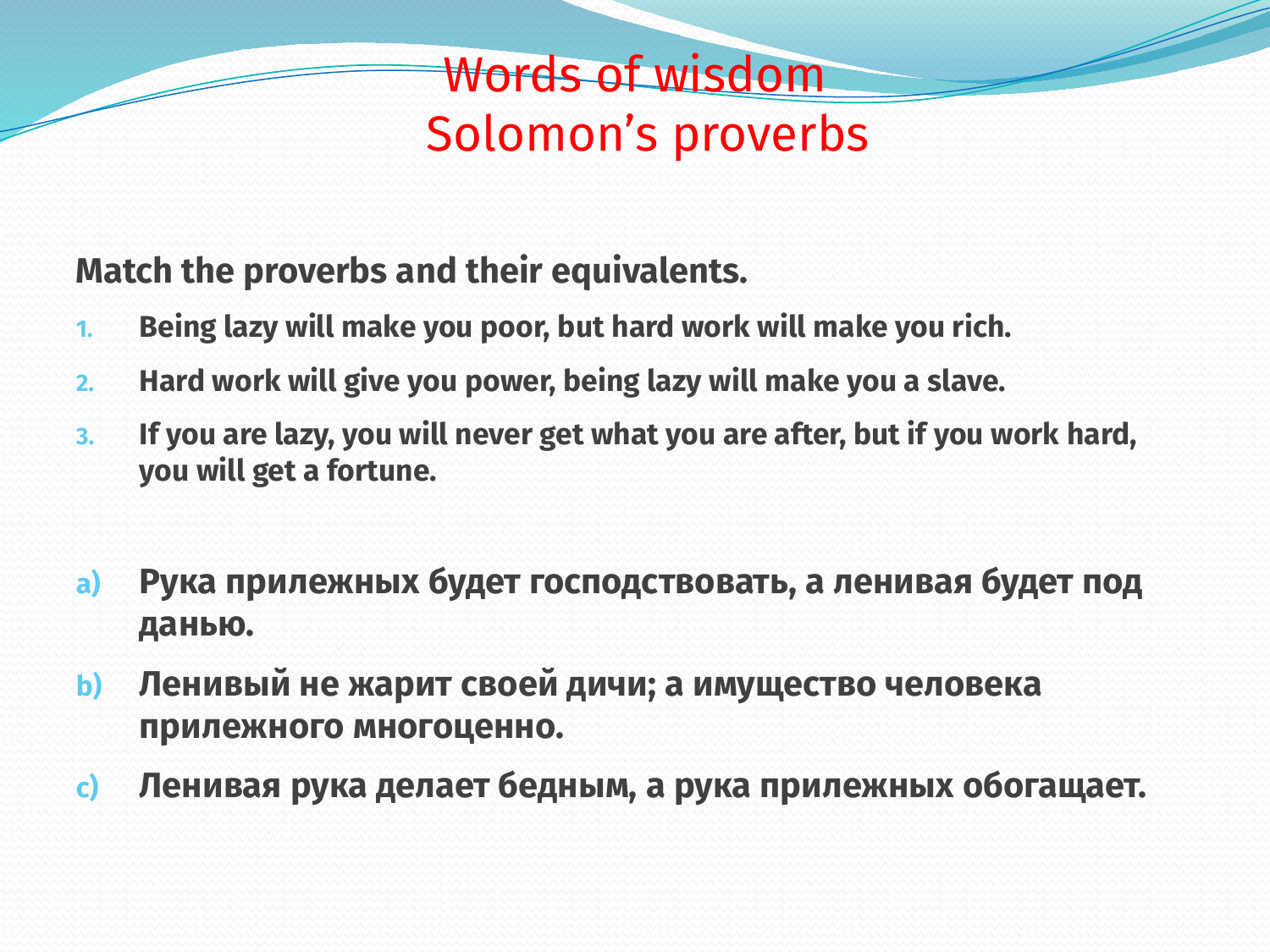

Words of wisdom
  Solomon’s proverbs

Match the proverbs and their equivalents.
Being lazy will make you poor, but hard work will make you rich.
Hard work will give you power, being lazy will make you a slave.
If you are lazy, you will never get what you are after, but if you work hard, you will get a fortune.

Рука прилежных будет господствовать, а ленивая будет под данью.
Ленивый не жарит своей дичи; а имущество человека прилежного многоценно.
Ленивая рука делает бедным, а рука прилежных обогащает.